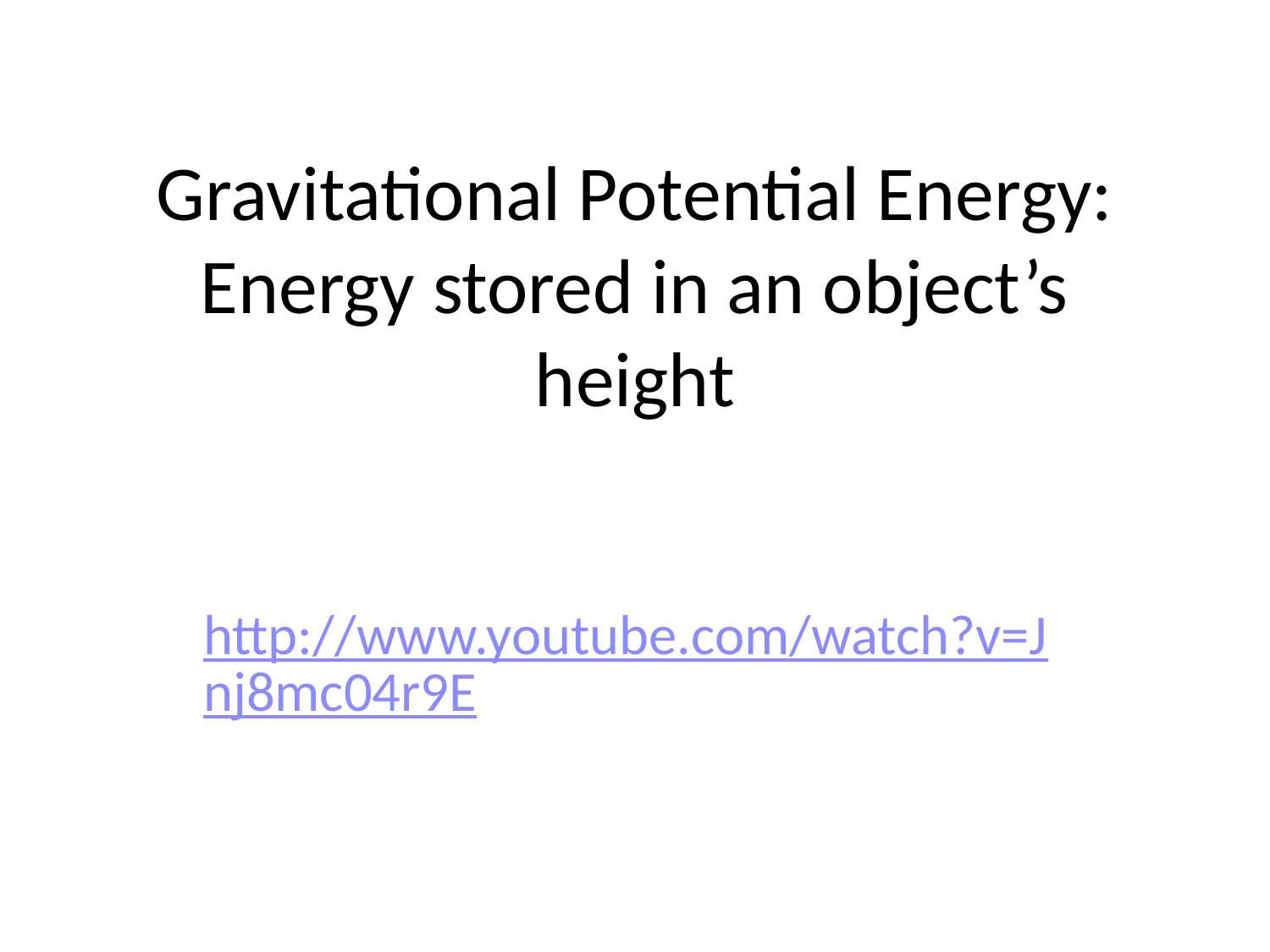

# Gravitational Potential Energy: Energy stored in an object’s height

http://www.youtube.com/watch?v=Jnj8mc04r9E